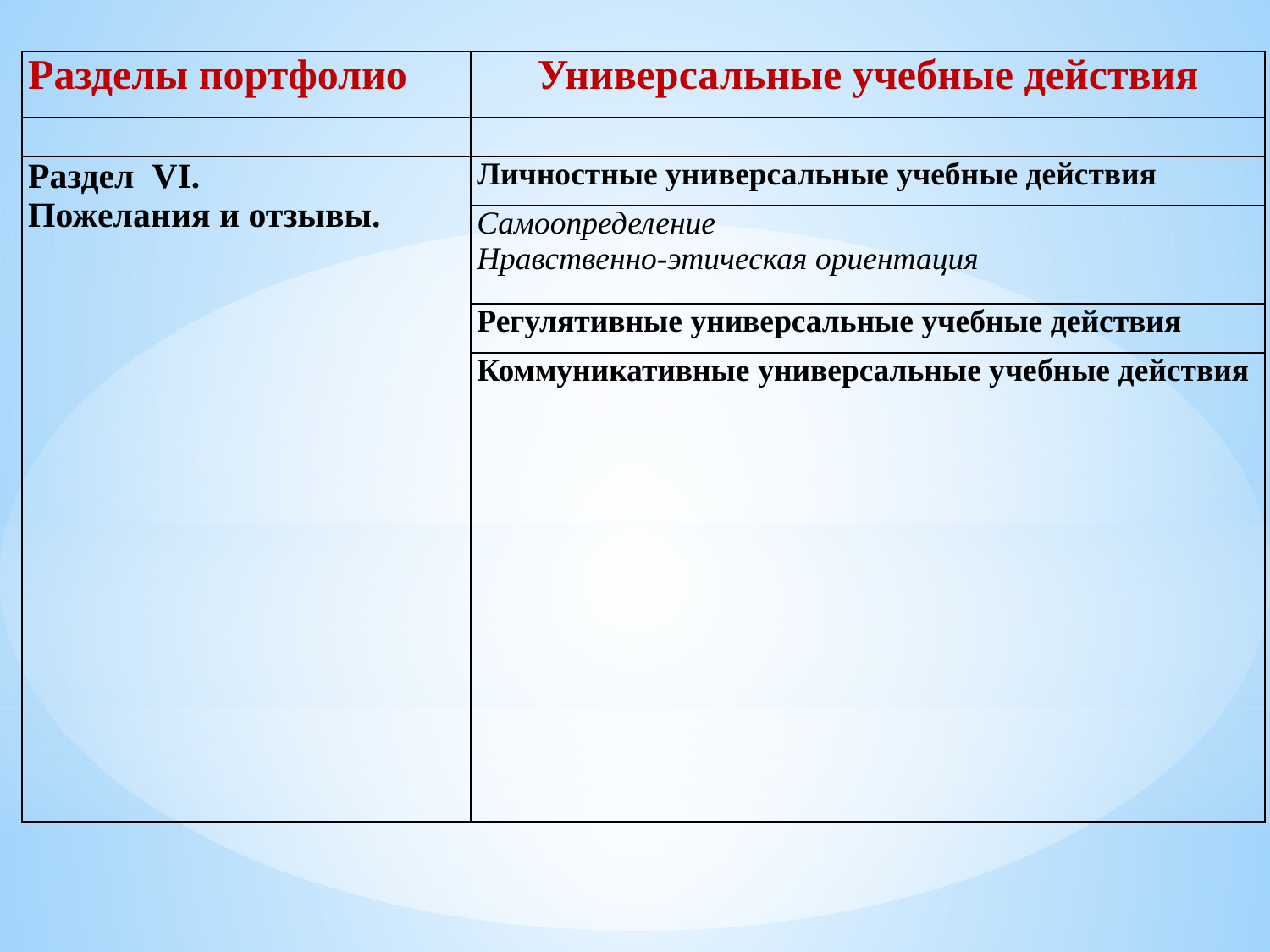

| Разделы портфолио | Универсальные учебные действия |
| --- | --- |
|  |  |
| Раздел VI. Пожелания и отзывы. | Личностные универсальные учебные действия |
|  | Самоопределение Нравственно-этическая ориентация |
|  | Регулятивные универсальные учебные действия |
|  | Коммуникативные универсальные учебные действия |